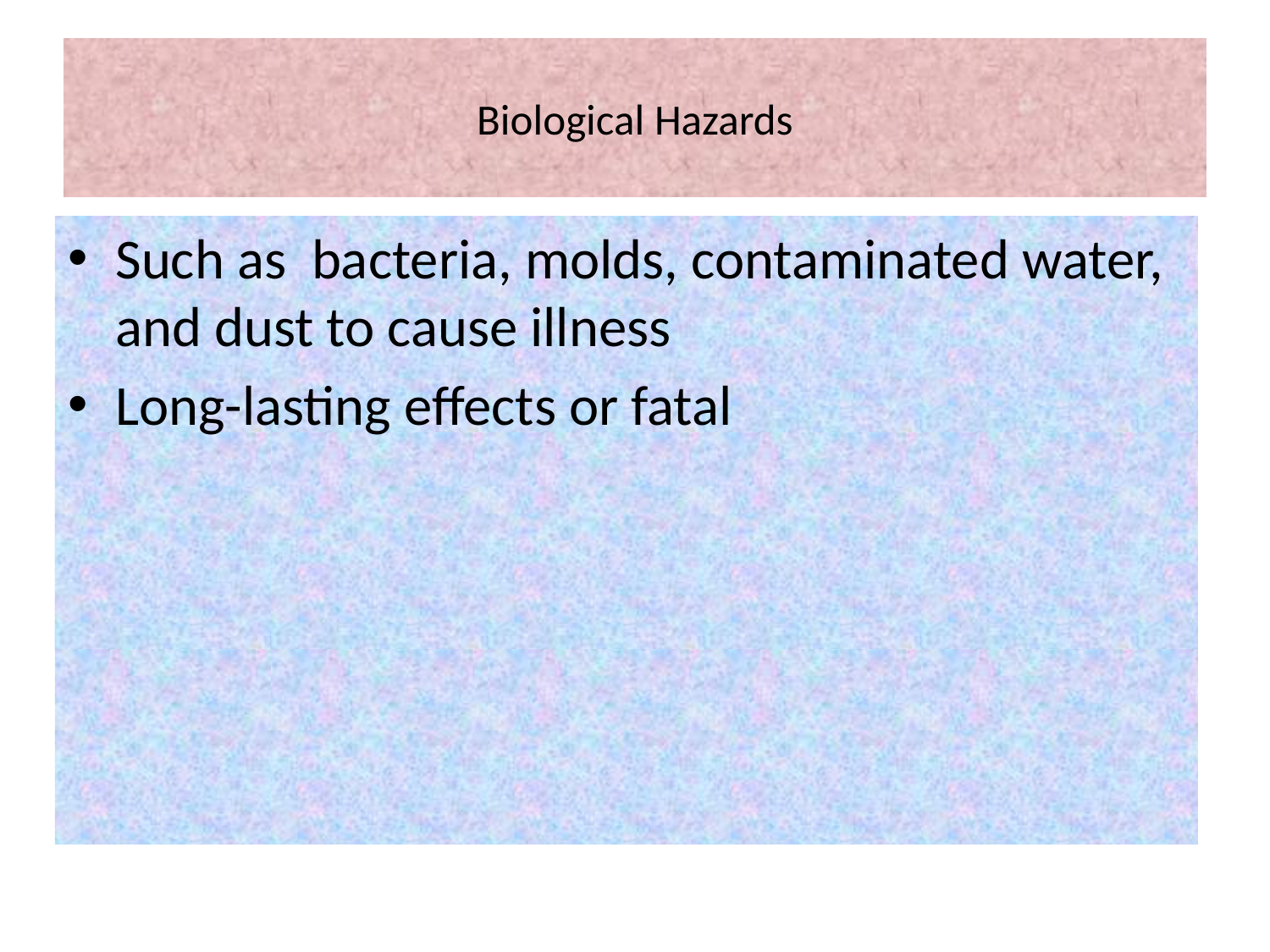

# Biological Hazards
Such as  bacteria, molds, contaminated water, and dust to cause illness
Long-lasting effects or fatal